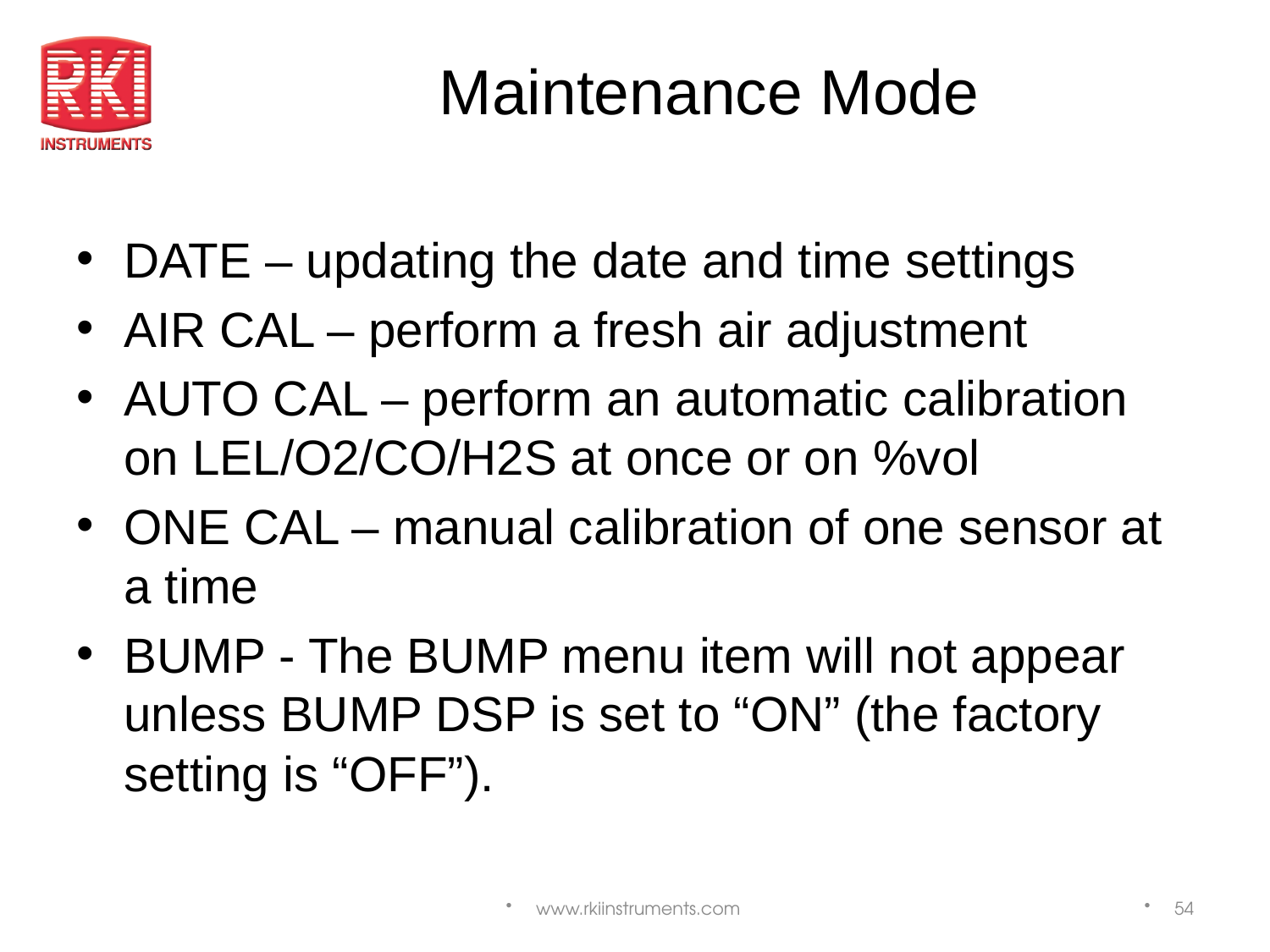

# Maintenance Mode
DATE – updating the date and time settings
AIR CAL – perform a fresh air adjustment
AUTO CAL – perform an automatic calibration on LEL/O2/CO/H2S at once or on %vol
ONE CAL – manual calibration of one sensor at a time
BUMP - The BUMP menu item will not appear unless BUMP DSP is set to “ON” (the factory setting is “OFF”).
www.rkiinstruments.com
54